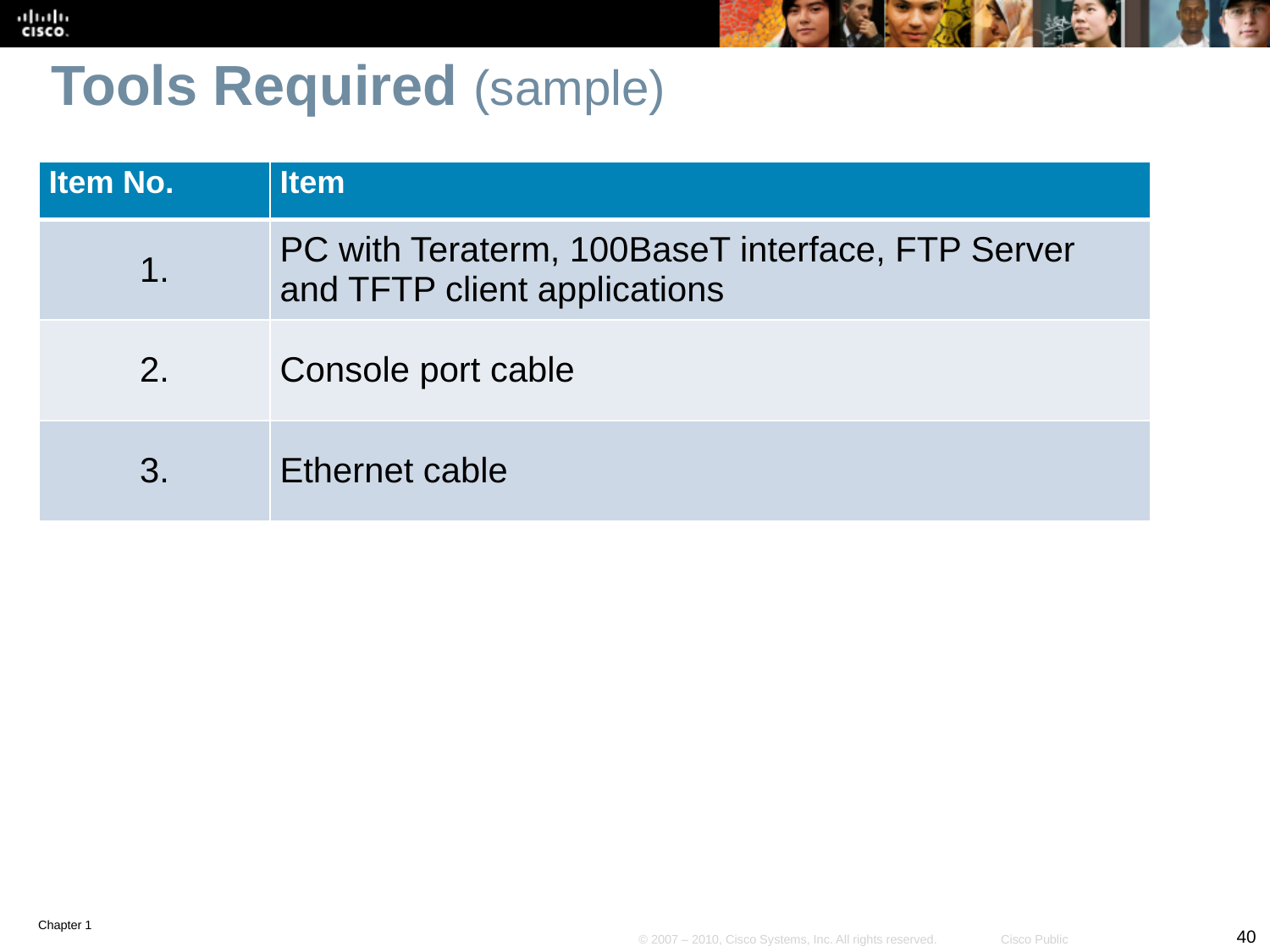

# Tools Required (sample)
| Item No. | Item |
| --- | --- |
| 1. | PC with Teraterm, 100BaseT interface, FTP Server and TFTP client applications |
| 2. | Console port cable |
| 3. | Ethernet cable |